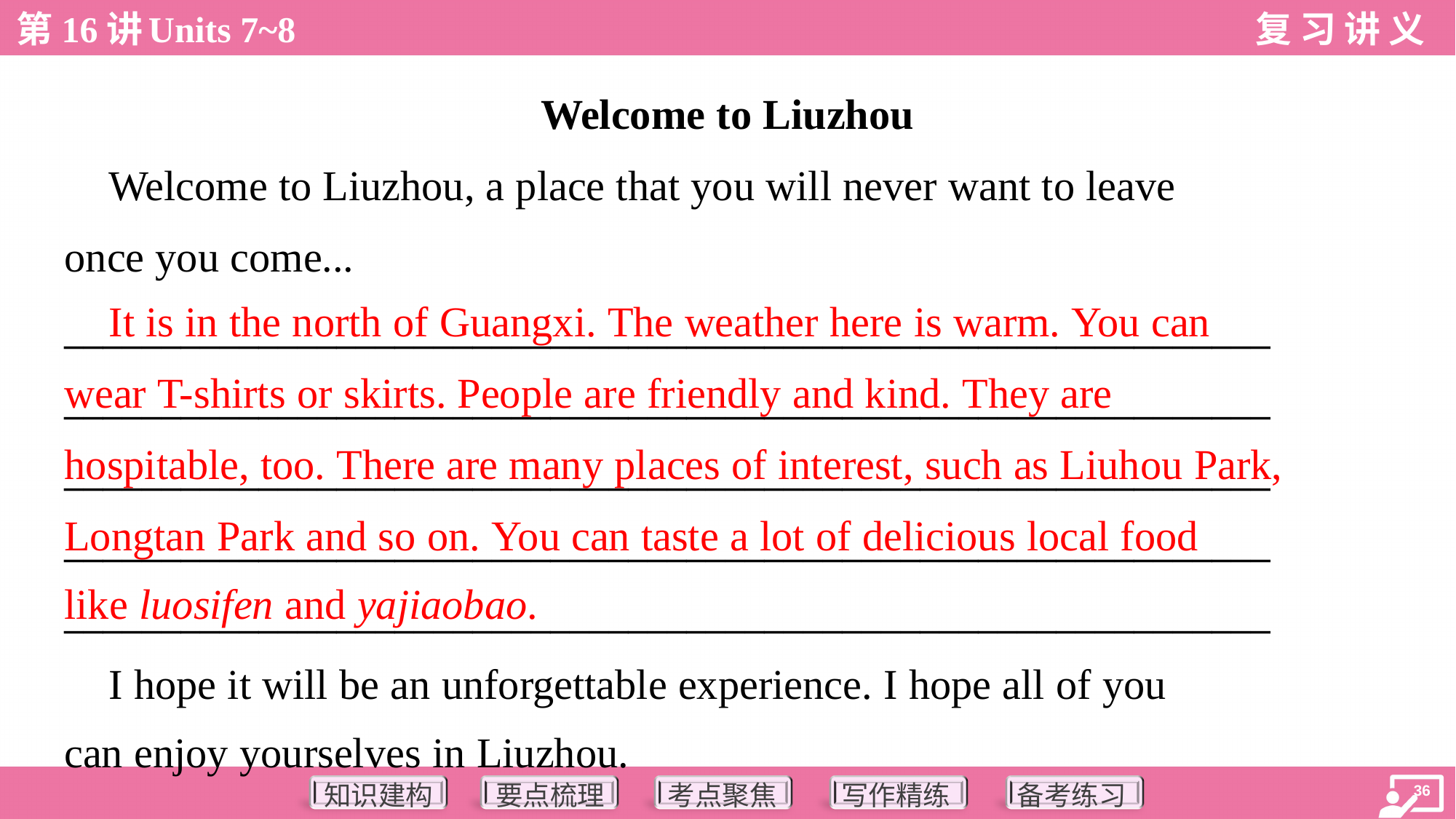

Welcome to Liuzhou
    Welcome to Liuzhou, a place that you will never want to leave
once you come...
______________________________________________________________
______________________________________________________________
______________________________________________________________
______________________________________________________________
______________________________________________________________
    I hope it will be an unforgettable experience. I hope all of you
can enjoy yourselves in Liuzhou.
    It is in the north of Guangxi. The weather here is warm. You can
wear T-shirts or skirts. People are friendly and kind. They are
hospitable, too. There are many places of interest, such as Liuhou Park,
Longtan Park and so on. You can taste a lot of delicious local food
like luosifen and yajiaobao.